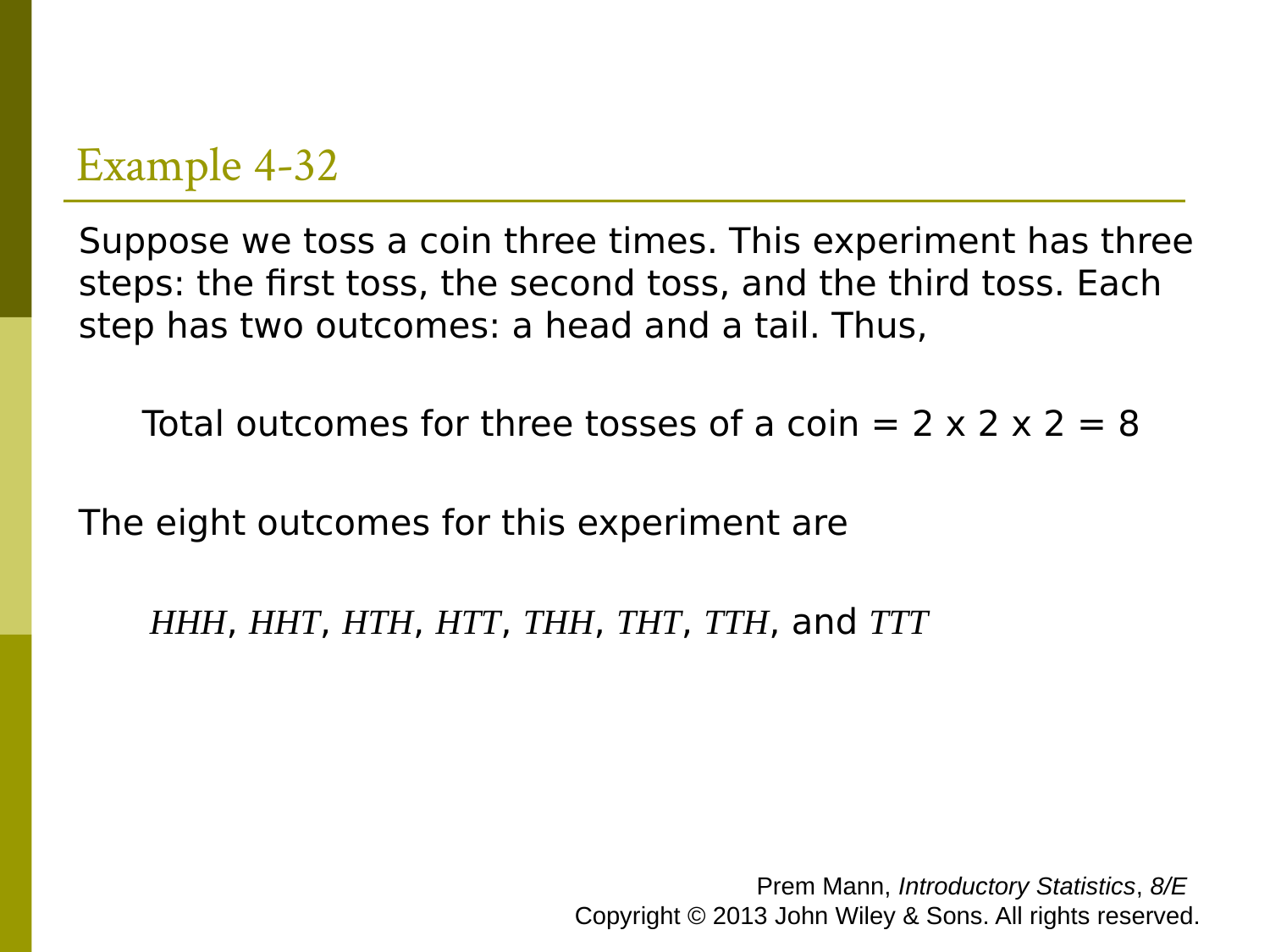

# Example 4-32
Suppose we toss a coin three times. This experiment has three steps: the first toss, the second toss, and the third toss. Each step has two outcomes: a head and a tail. Thus,

Total outcomes for three tosses of a coin = 2 x 2 x 2 = 8

The eight outcomes for this experiment are

        HHH, HHT, HTH, HTT, THH, THT, TTH, and TTT
                          Prem Mann, Introductory Statistics, 8/E Copyright © 2013 John Wiley & Sons. All rights reserved.